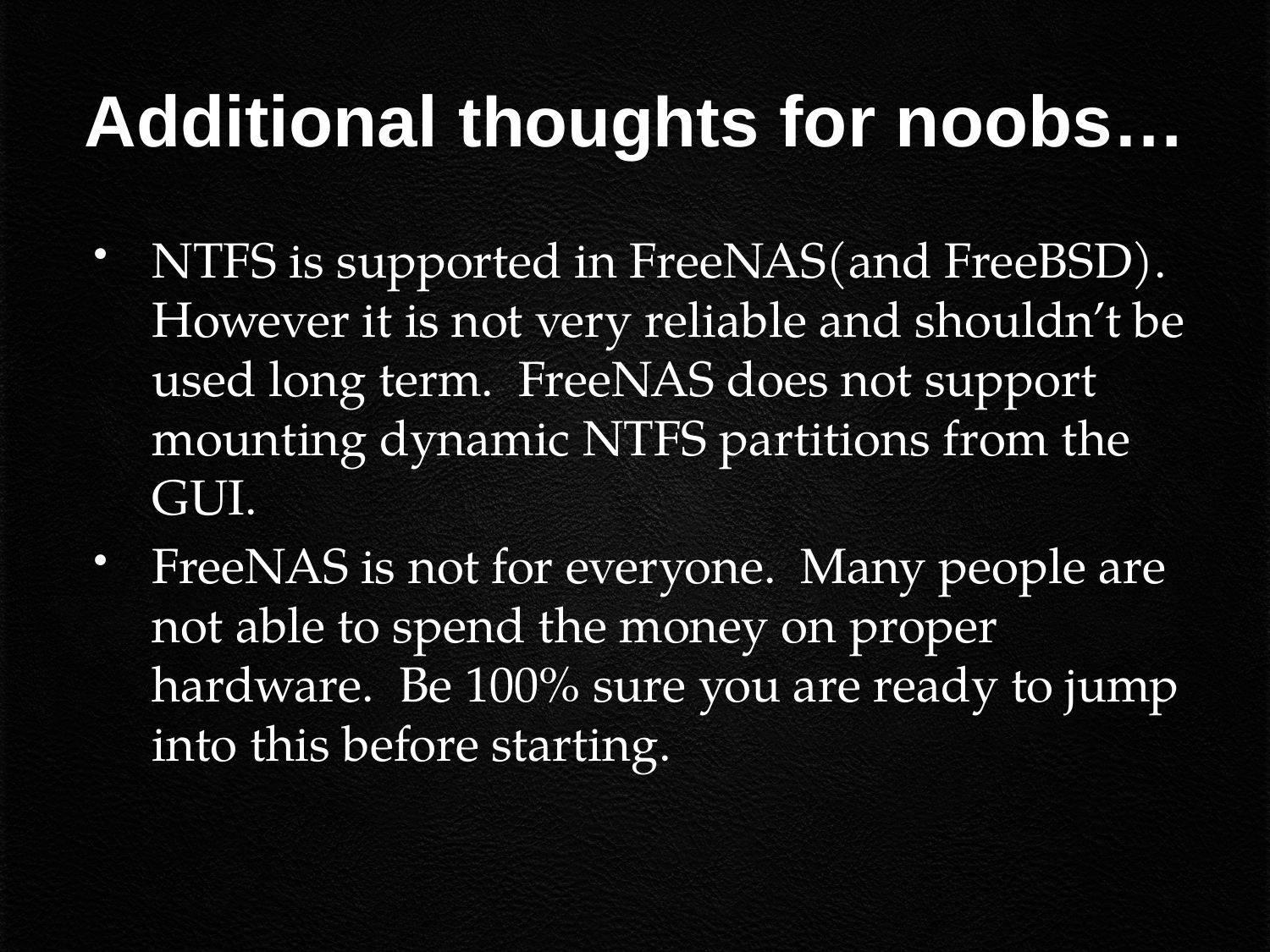

# Additional thoughts for noobs…
NTFS is supported in FreeNAS(and FreeBSD).  However it is not very reliable and shouldn’t be used long term.  FreeNAS does not support mounting dynamic NTFS partitions from the GUI.
FreeNAS is not for everyone.  Many people are not able to spend the money on proper hardware.  Be 100% sure you are ready to jump into this before starting.